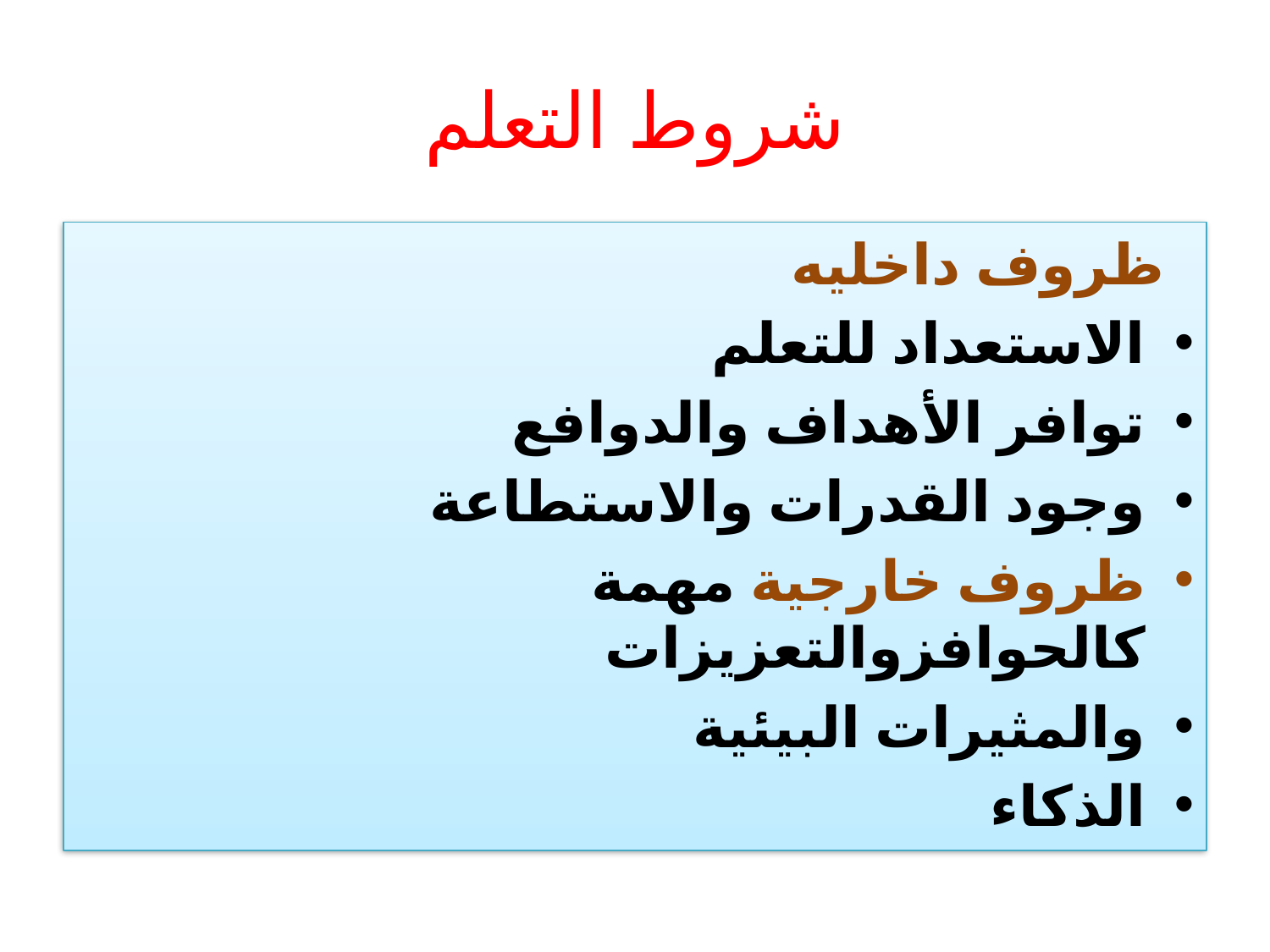

# شروط التعلم
  ظروف داخليه
الاستعداد للتعلم
توافر الأهداف والدوافع
وجود القدرات والاستطاعة
ظروف خارجية مهمة كالحوافزوالتعزيزات
والمثيرات البيئية
الذكاء